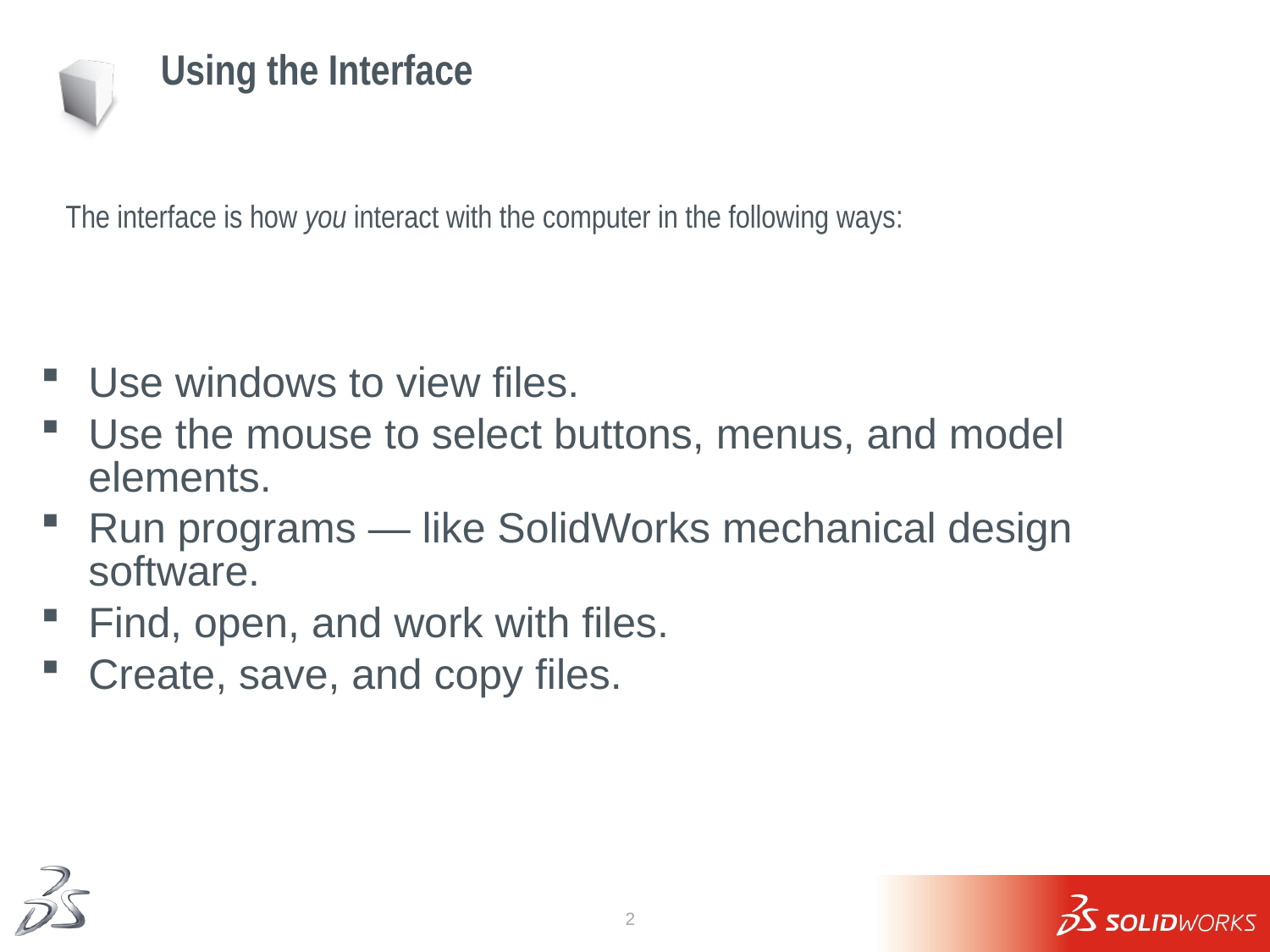

# Using the Interface
The interface is how you interact with the computer in the following ways:
Use windows to view files.
Use the mouse to select buttons, menus, and model elements.
Run programs — like SolidWorks mechanical design software.
Find, open, and work with files.
Create, save, and copy files.